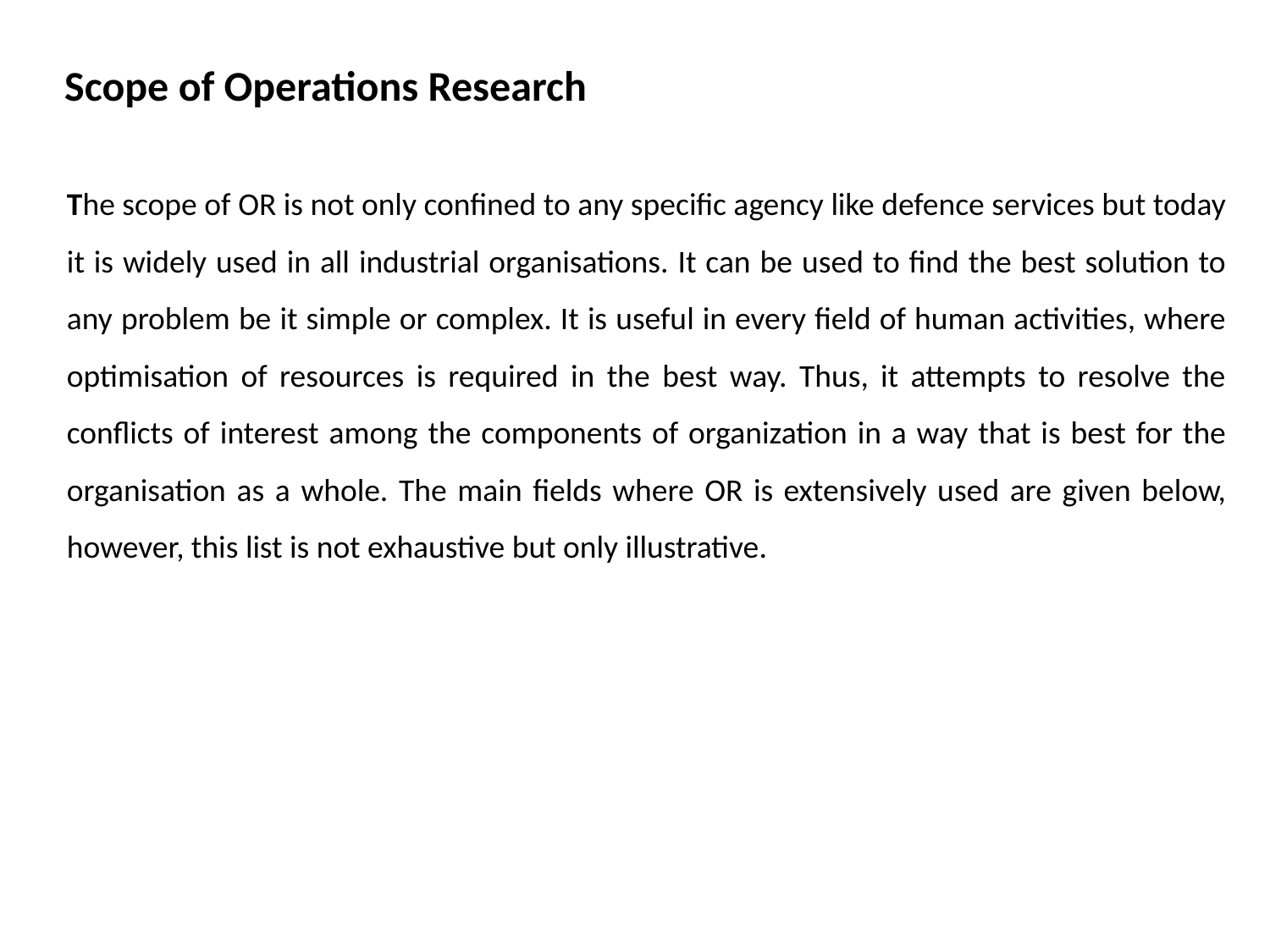

Scope of Operations Research
The scope of OR is not only confined to any specific agency like defence services but today it is widely used in all industrial organisations. It can be used to find the best solution to any problem be it simple or complex. It is useful in every field of human activities, where optimisation of resources is required in the best way. Thus, it attempts to resolve the conflicts of interest among the components of organization in a way that is best for the organisation as a whole. The main fields where OR is extensively used are given below, however, this list is not exhaustive but only illustrative.